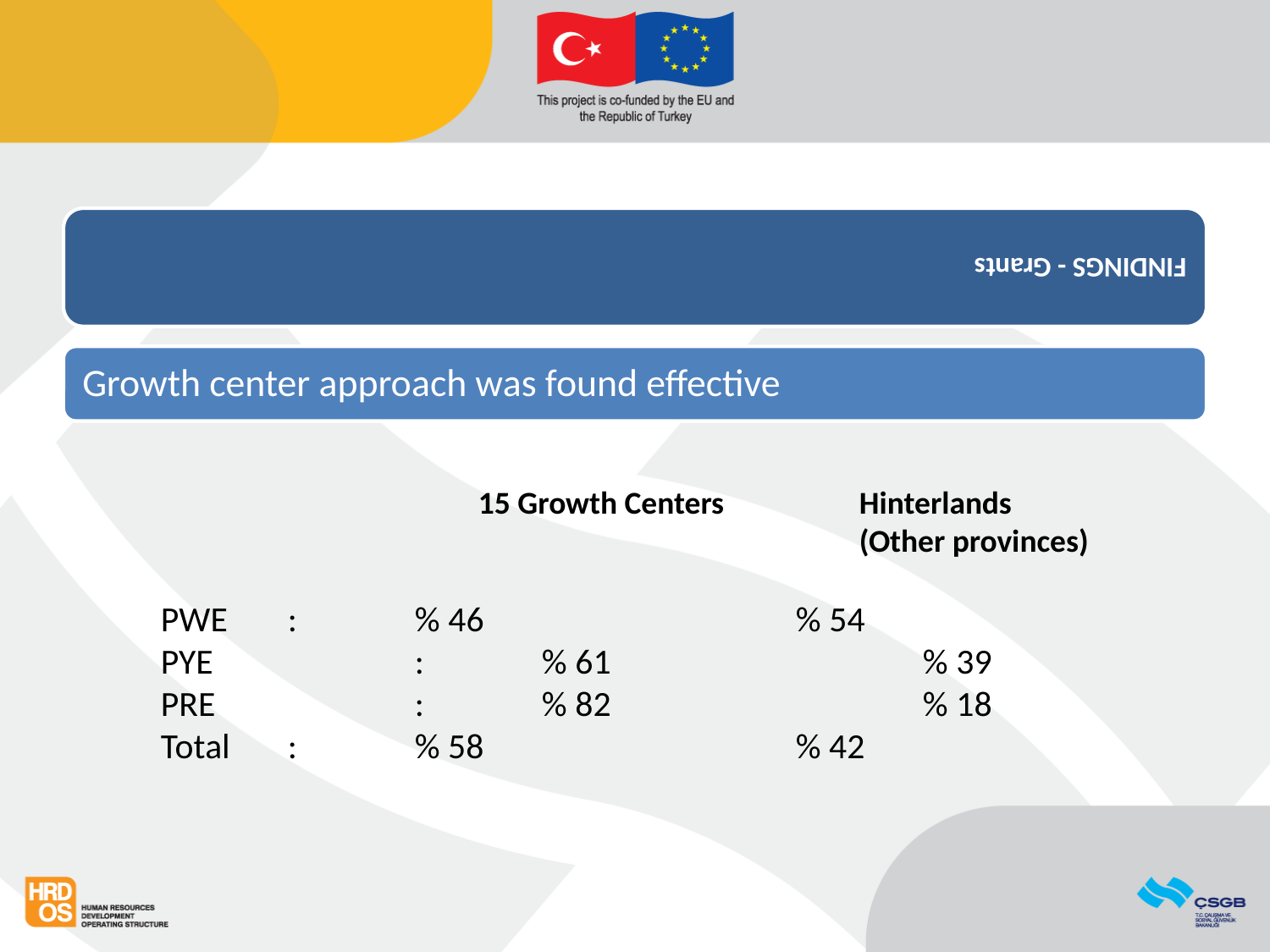

FINDINGS - Grants
Growth center approach was found effective
			15 Growth Centers		Hinterlands
						(Other provinces)

PWE	:  	% 46 			% 54
PYE		:  	% 61 			% 39
PRE		:  	% 82 			% 18
Total	:	% 58 	 		% 42